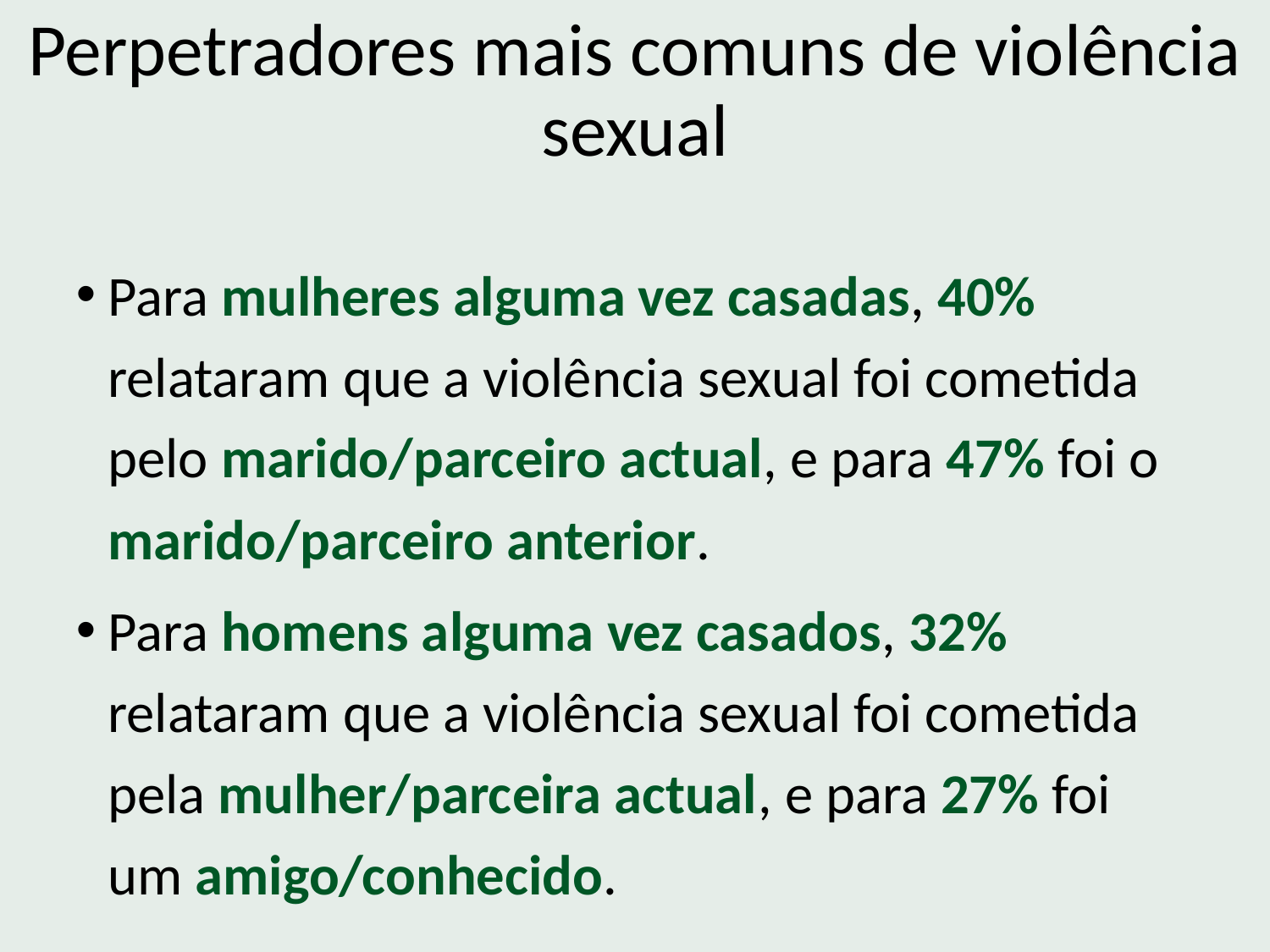

Perpetradores mais comuns de violência sexual
Para mulheres alguma vez casadas, 40% relataram que a violência sexual foi cometida pelo marido/parceiro actual, e para 47% foi o marido/parceiro anterior.
Para homens alguma vez casados, 32% relataram que a violência sexual foi cometida pela mulher/parceira actual, e para 27% foi um amigo/conhecido.